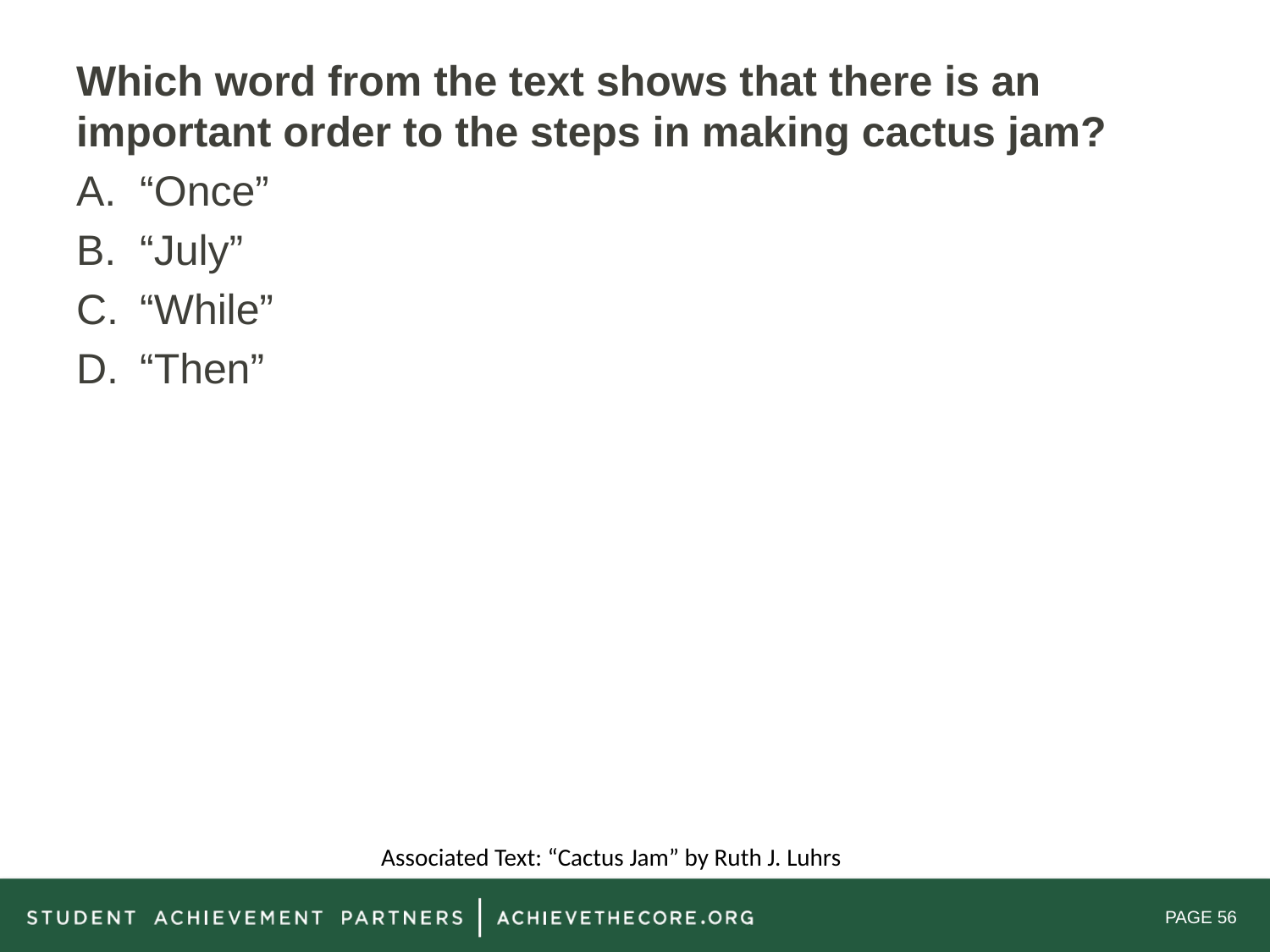

Which word from the text shows that there is an important order to the steps in making cactus jam?
“Once”
“July”
“While”
“Then”
Associated Text: “Cactus Jam” by Ruth J. Luhrs